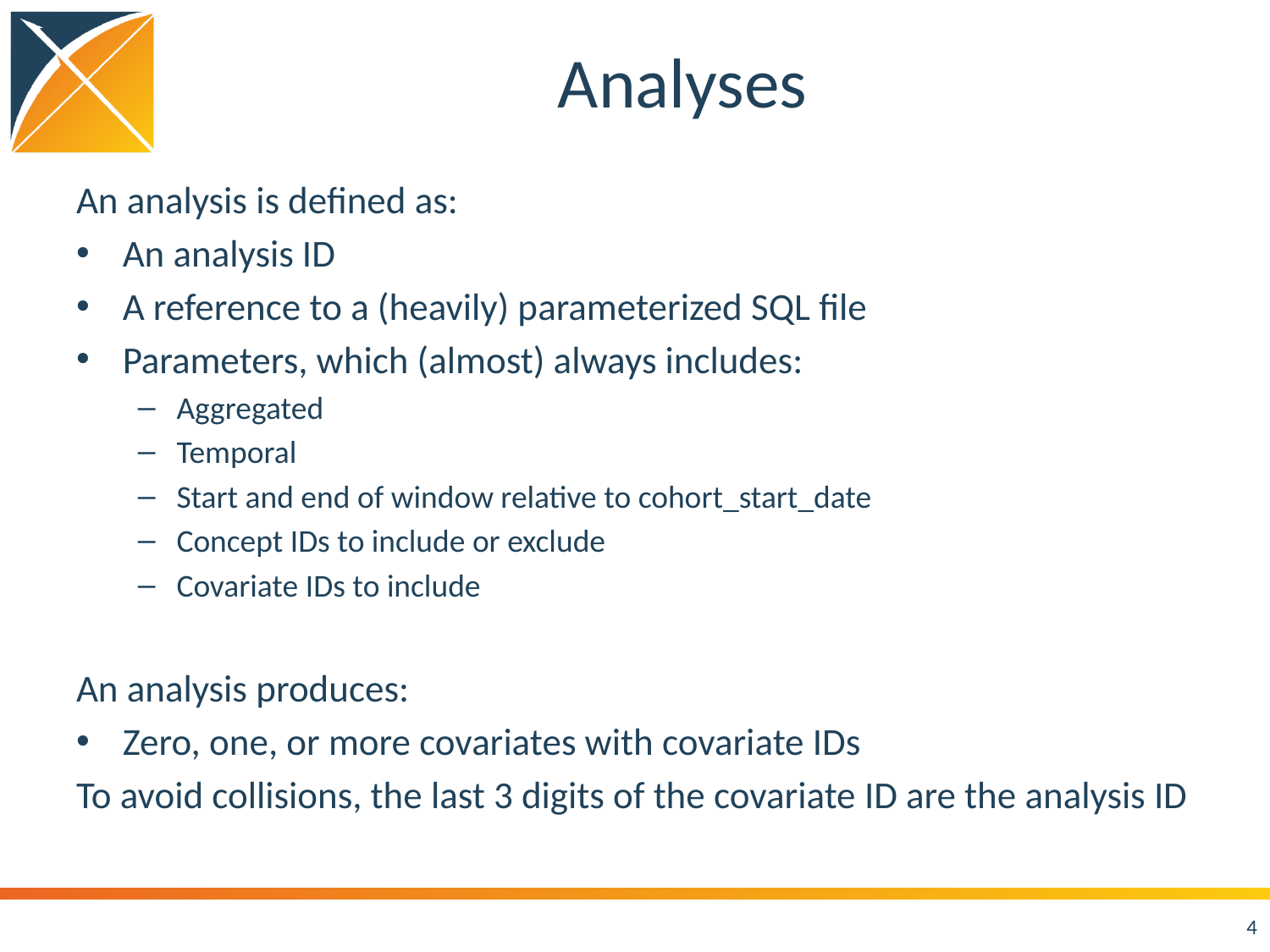

# Analyses
An analysis is defined as:
An analysis ID
A reference to a (heavily) parameterized SQL file
Parameters, which (almost) always includes:
Aggregated
Temporal
Start and end of window relative to cohort_start_date
Concept IDs to include or exclude
Covariate IDs to include

An analysis produces:
Zero, one, or more covariates with covariate IDs
To avoid collisions, the last 3 digits of the covariate ID are the analysis ID

4